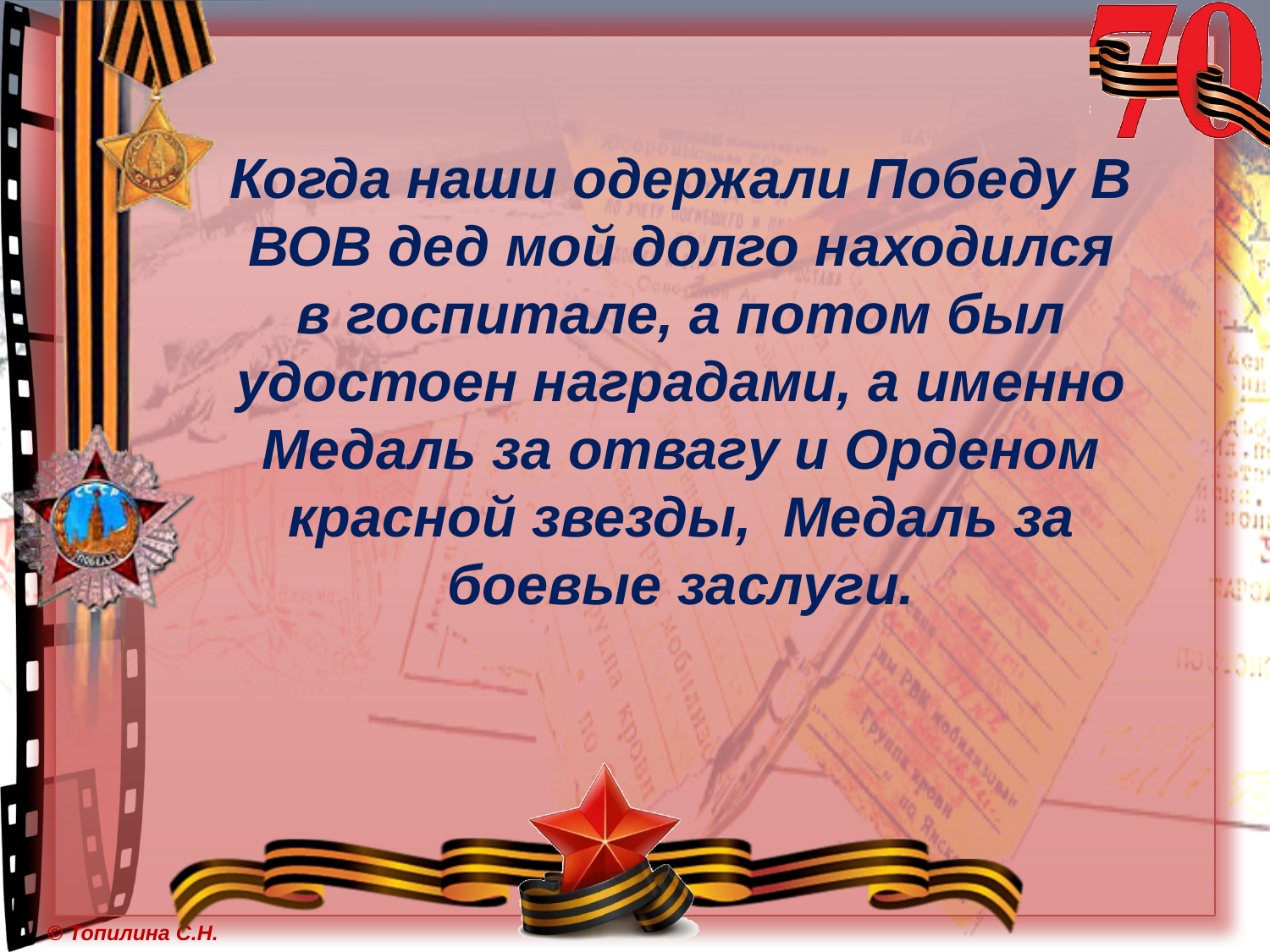

Когда наши одержали Победу В ВОВ дед мой долго находился в госпитале, а потом был удостоен наградами, а именно Медаль за отвагу и Орденом красной звезды,  Медаль за боевые заслуги.